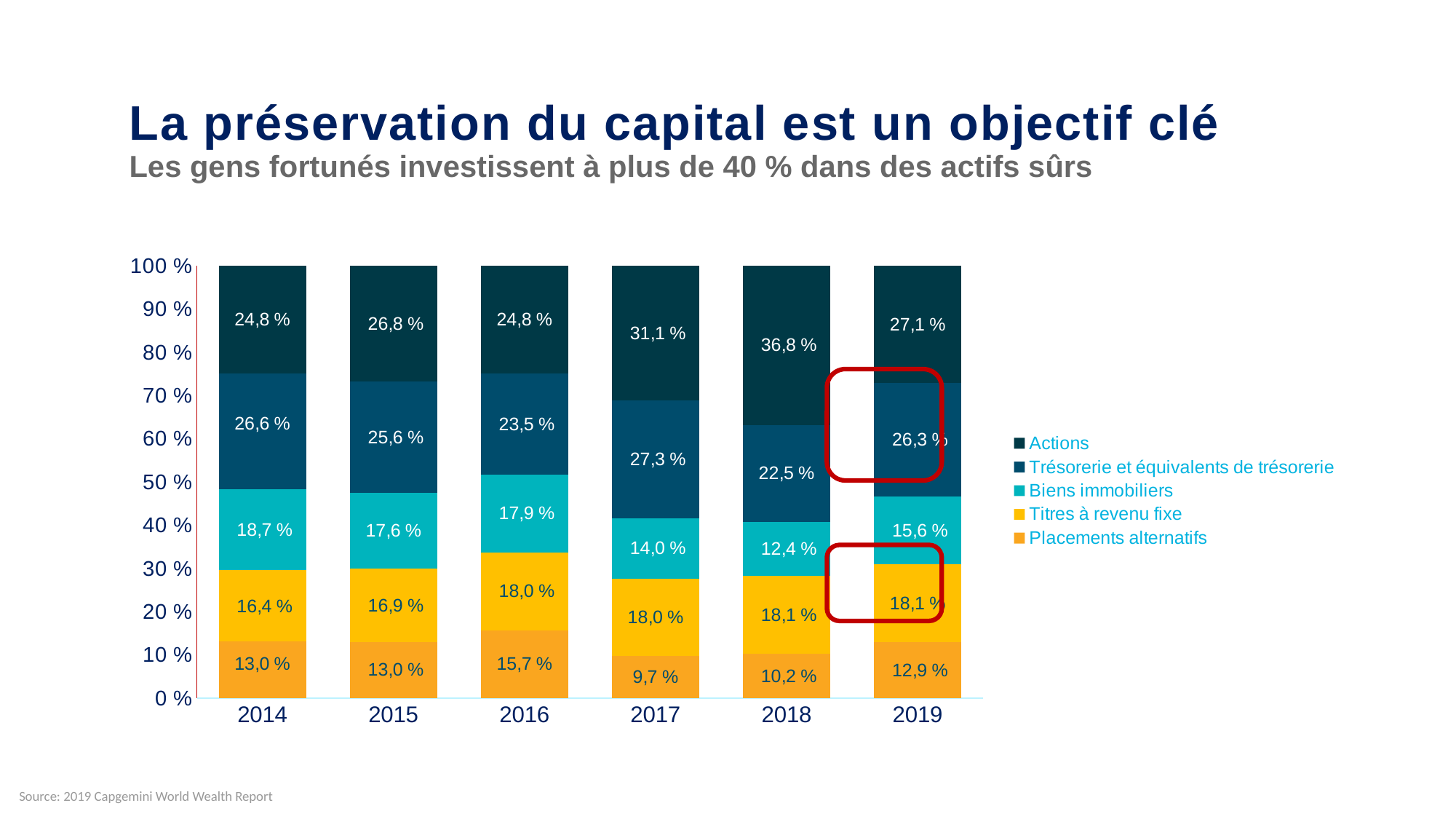

La préservation du capital est un objectif clé
Les gens fortunés investissent à plus de 40 % dans des actifs sûrs

### Chart

| Category | Placements alternatifs | Titres à revenu fixe | Biens immobiliers | Trésorerie et équivalents de trésorerie | Actions |
|---|---|---|---|---|---|
| 2014 | 0.13 | 0.164 | 0.187 | 0.266 | 0.248 |
| 2015 | 0.13 | 0.169 | 0.176 | 0.256 | 0.268 |
| 2016 | 0.157 | 0.18 | 0.179 | 0.235 | 0.248 |
| 2017 | 0.097 | 0.18 | 0.14 | 0.273 | 0.311 |
| 2018 | 0.102 | 0.181 | 0.124 | 0.225 | 0.368 |
| 2019 | 0.129 | 0.181 | 0.156 | 0.263 | 0.271 |

Source: 2019 Capgemini World Wealth Report